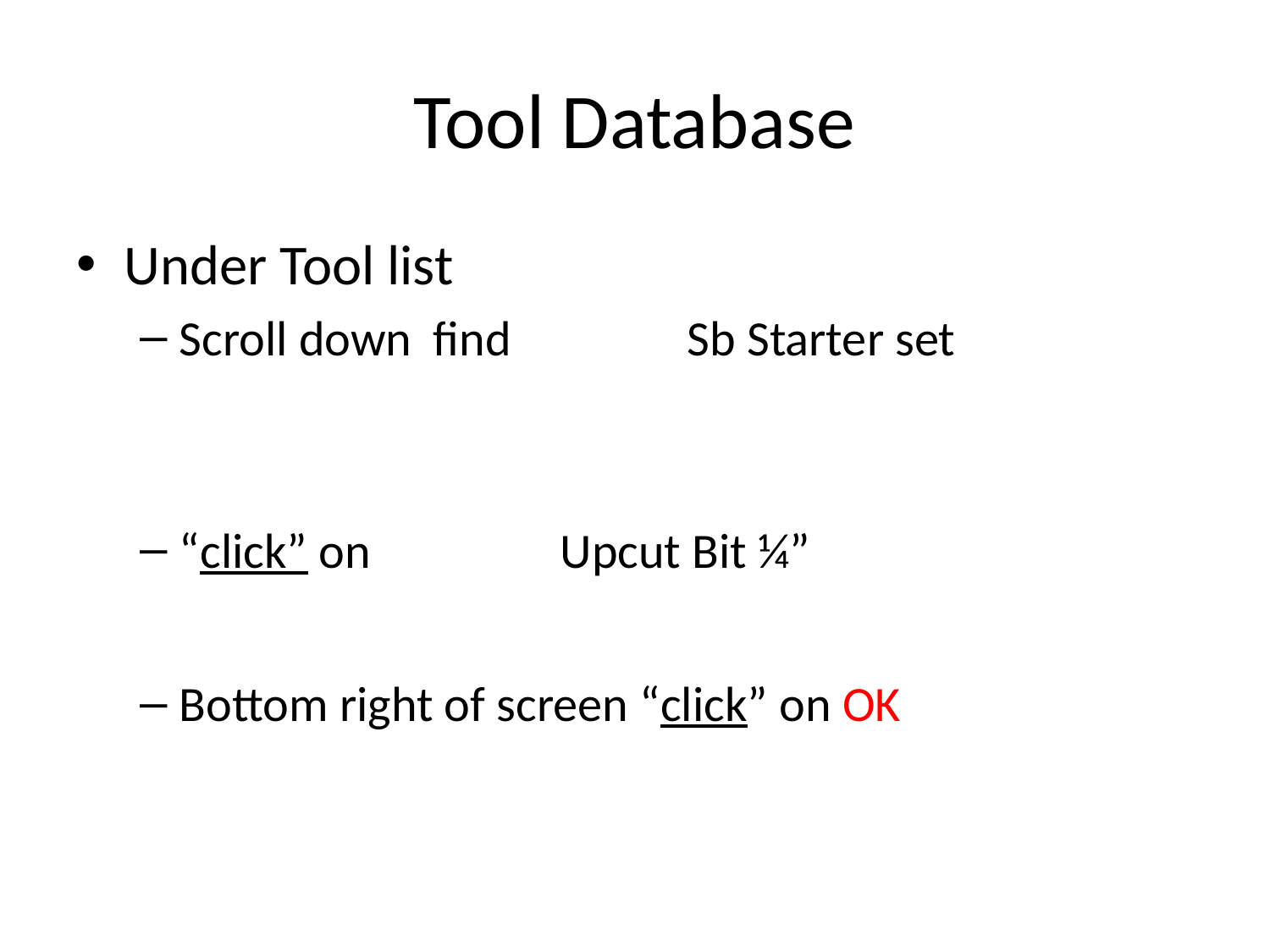

# Tool Database
Under Tool list
Scroll down	find		Sb Starter setSb starter set

“click” on 		Upcut Bit ¼”Upcut bit ¼”

Bottom right of screen “click” on OK